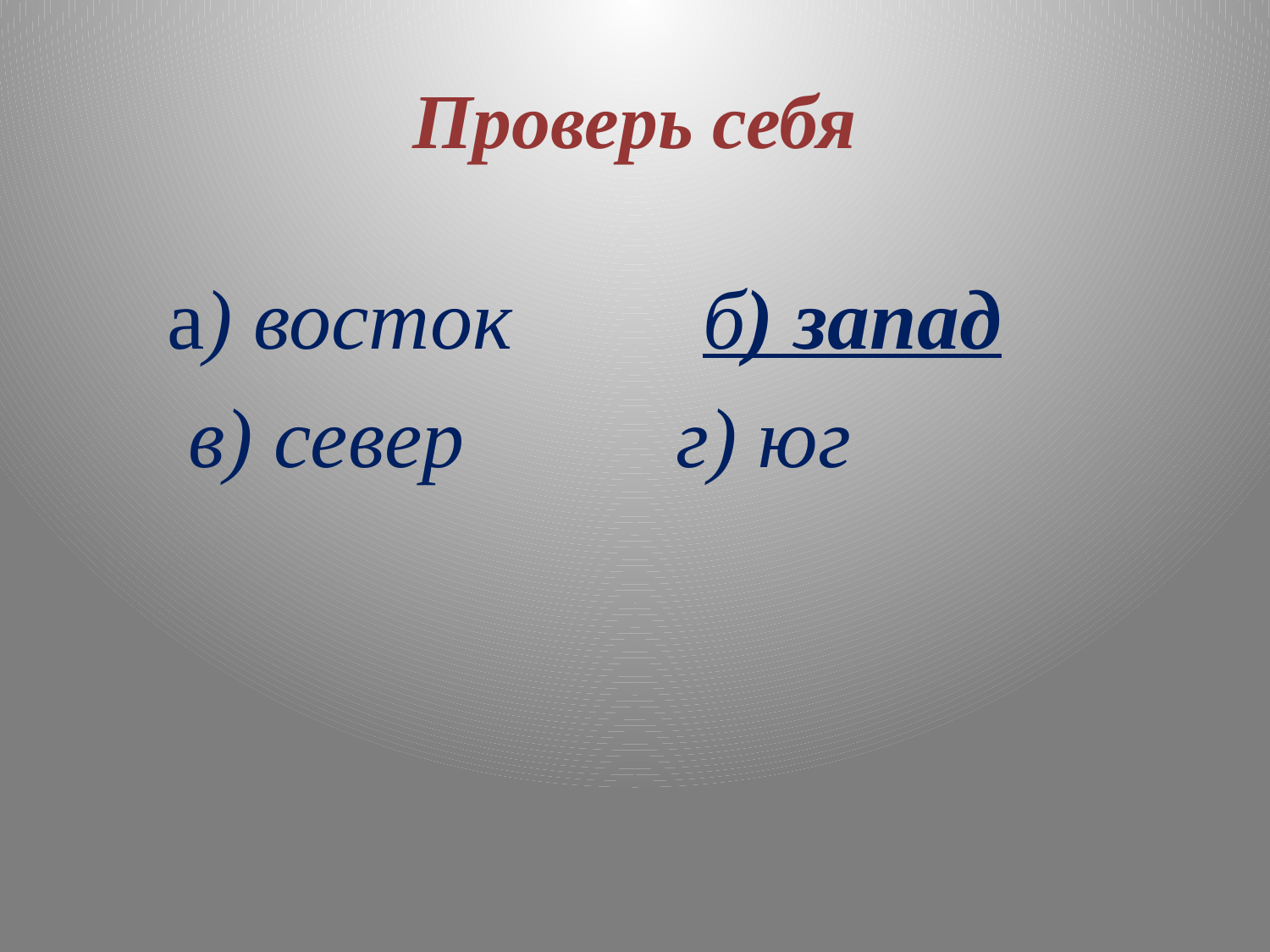

# Проверь себя
    а) восток         б) запад
     в) север          г) юг